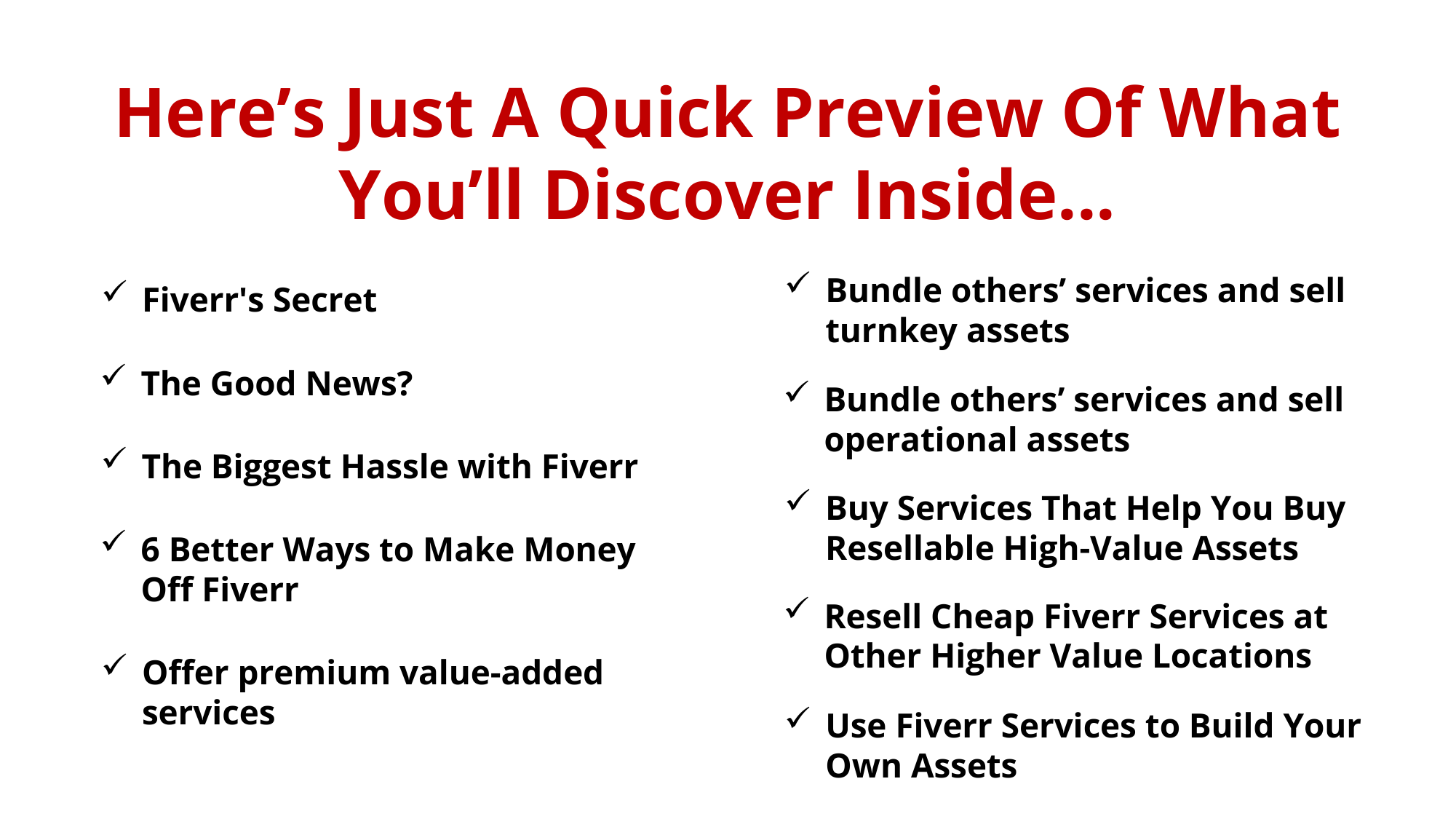

Here’s Just A Quick Preview Of What You’ll Discover Inside...
Bundle others’ services and sell turnkey assets
Fiverr's Secret
The Good News?
Bundle others’ services and sell operational assets
The Biggest Hassle with Fiverr
Buy Services That Help You Buy Resellable High-Value Assets
6 Better Ways to Make Money Off Fiverr
Resell Cheap Fiverr Services at Other Higher Value Locations
Offer premium value-added services
Use Fiverr Services to Build Your Own Assets